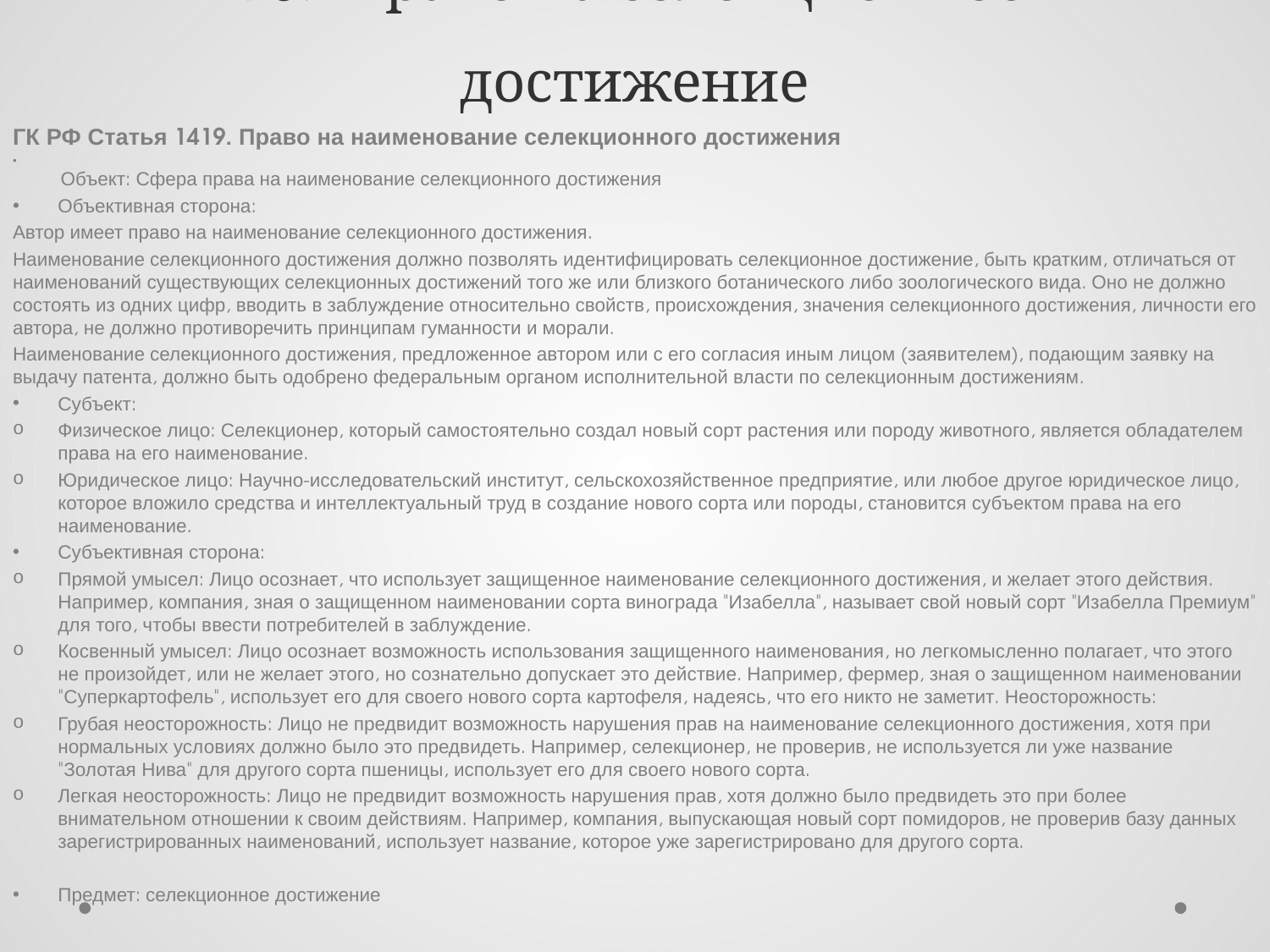

# 78.  Право на селекционное достижение
ГК РФ Статья 1419. Право на наименование селекционного достижения
 Объект: Сфера права на наименование селекционного достижения
Объективная сторона:
Автор имеет право на наименование селекционного достижения.
Наименование селекционного достижения должно позволять идентифицировать селекционное достижение, быть кратким, отличаться от наименований существующих селекционных достижений того же или близкого ботанического либо зоологического вида. Оно не должно состоять из одних цифр, вводить в заблуждение относительно свойств, происхождения, значения селекционного достижения, личности его автора, не должно противоречить принципам гуманности и морали.
Наименование селекционного достижения, предложенное автором или с его согласия иным лицом (заявителем), подающим заявку на выдачу патента, должно быть одобрено федеральным органом исполнительной власти по селекционным достижениям.
Субъект:
Физическое лицо: Селекционер, который самостоятельно создал новый сорт растения или породу животного, является обладателем права на его наименование.
Юридическое лицо: Научно-исследовательский институт, сельскохозяйственное предприятие, или любое другое юридическое лицо, которое вложило средства и интеллектуальный труд в создание нового сорта или породы, становится субъектом права на его наименование.
Субъективная сторона:
Прямой умысел: Лицо осознает, что использует защищенное наименование селекционного достижения, и желает этого действия. Например, компания, зная о защищенном наименовании сорта винограда "Изабелла", называет свой новый сорт "Изабелла Премиум" для того, чтобы ввести потребителей в заблуждение.
Косвенный умысел: Лицо осознает возможность использования защищенного наименования, но легкомысленно полагает, что этого не произойдет, или не желает этого, но сознательно допускает это действие. Например, фермер, зная о защищенном наименовании "Суперкартофель", использует его для своего нового сорта картофеля, надеясь, что его никто не заметит. Неосторожность:
Грубая неосторожность: Лицо не предвидит возможность нарушения прав на наименование селекционного достижения, хотя при нормальных условиях должно было это предвидеть. Например, селекционер, не проверив, не используется ли уже название "Золотая Нива" для другого сорта пшеницы, использует его для своего нового сорта.
Легкая неосторожность: Лицо не предвидит возможность нарушения прав, хотя должно было предвидеть это при более внимательном отношении к своим действиям. Например, компания, выпускающая новый сорт помидоров, не проверив базу данных зарегистрированных наименований, использует название, которое уже зарегистрировано для другого сорта.

Предмет: селекционное достижение